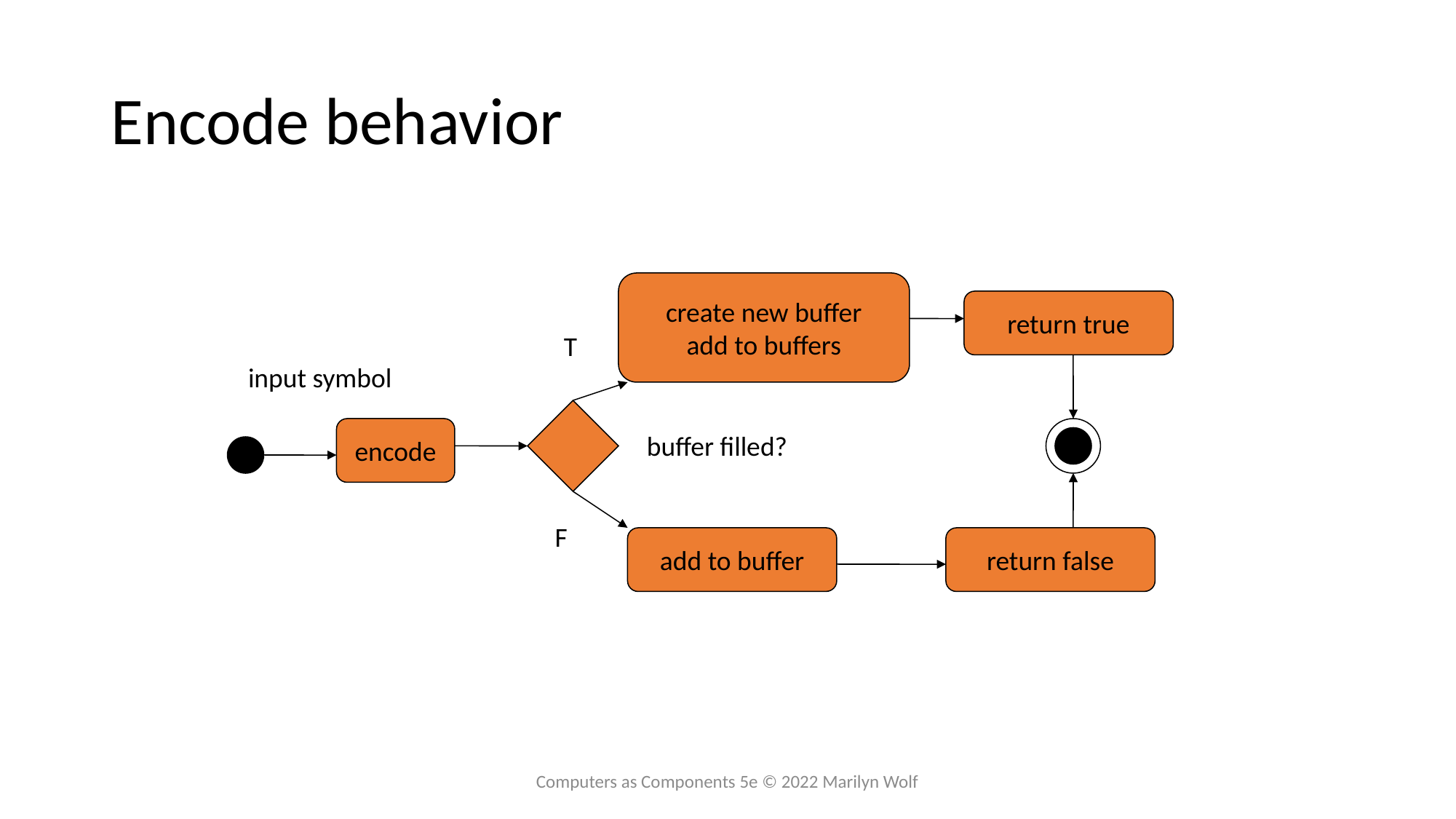

# Encode behavior
create new buffer
add to buffers
return true

T
input symbol

encode

buffer filled?

F
add to buffer
return false

Computers as Components 5e © 2022 Marilyn Wolf